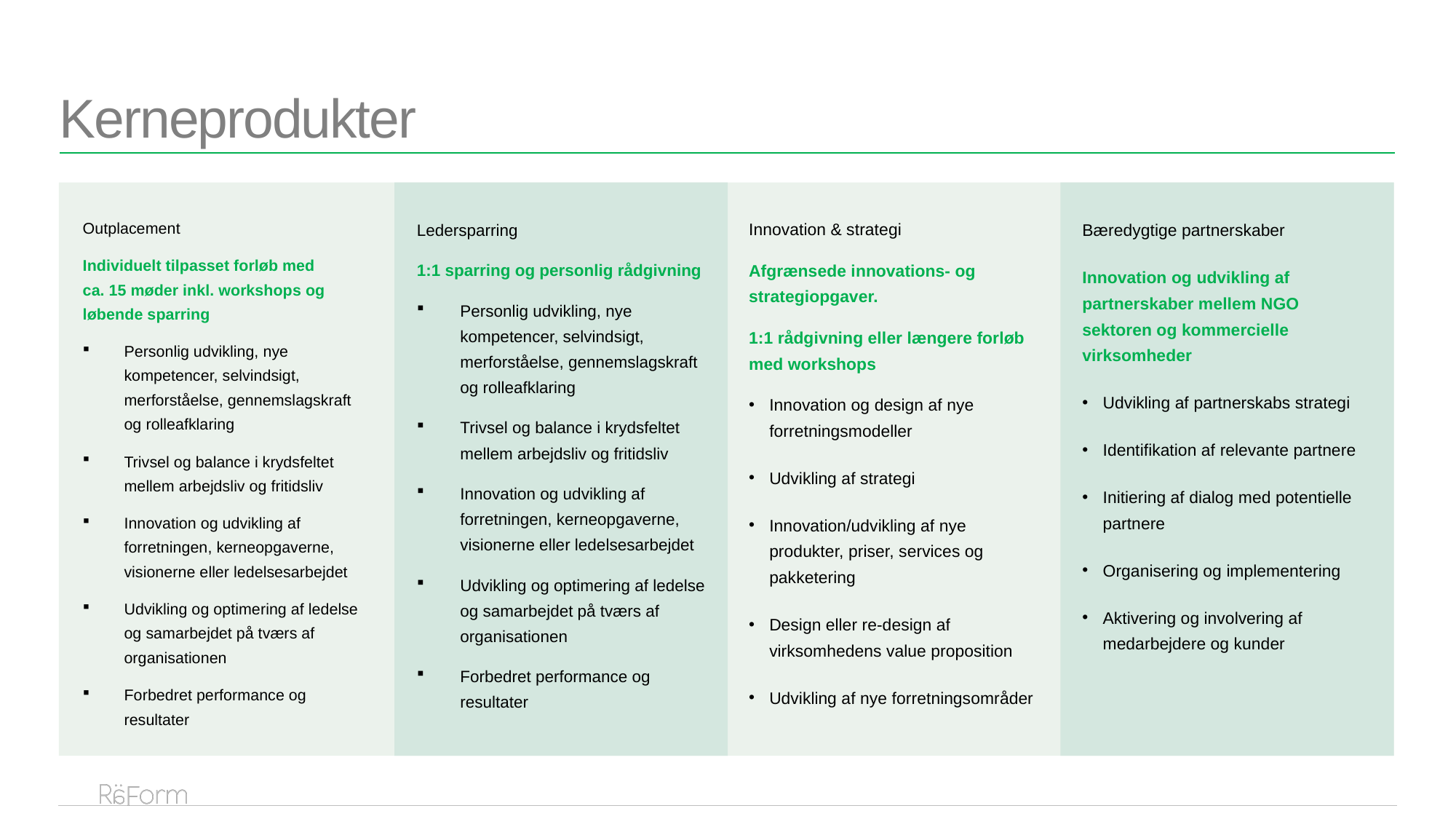

# Kerneprodukter
Outplacement
Individuelt tilpasset forløb med
ca. 15 møder inkl. workshops og løbende sparring
Personlig udvikling, nye kompetencer, selvindsigt, merforståelse, gennemslagskraft og rolleafklaring
Trivsel og balance i krydsfeltet mellem arbejdsliv og fritidsliv
Innovation og udvikling af forretningen, kerneopgaverne, visionerne eller ledelsesarbejdet
Udvikling og optimering af ledelse og samarbejdet på tværs af organisationen
Forbedret performance og resultater
Innovation & strategi
Afgrænsede innovations- og strategiopgaver.
1:1 rådgivning eller længere forløb med workshops
Innovation og design af nye forretningsmodeller
Udvikling af strategi
Innovation/udvikling af nye produkter, priser, services og pakketering
Design eller re-design af virksomhedens value proposition
Udvikling af nye forretningsområder
Ledersparring
1:1 sparring og personlig rådgivning
Personlig udvikling, nye kompetencer, selvindsigt, merforståelse, gennemslagskraft og rolleafklaring
Trivsel og balance i krydsfeltet mellem arbejdsliv og fritidsliv
Innovation og udvikling af forretningen, kerneopgaverne, visionerne eller ledelsesarbejdet
Udvikling og optimering af ledelse og samarbejdet på tværs af organisationen
Forbedret performance og resultater

Bæredygtige partnerskaber
Innovation og udvikling af partnerskaber mellem NGO sektoren og kommercielle virksomheder
Udvikling af partnerskabs strategi
Identifikation af relevante partnere
Initiering af dialog med potentielle partnere
Organisering og implementering
Aktivering og involvering af medarbejdere og kunder